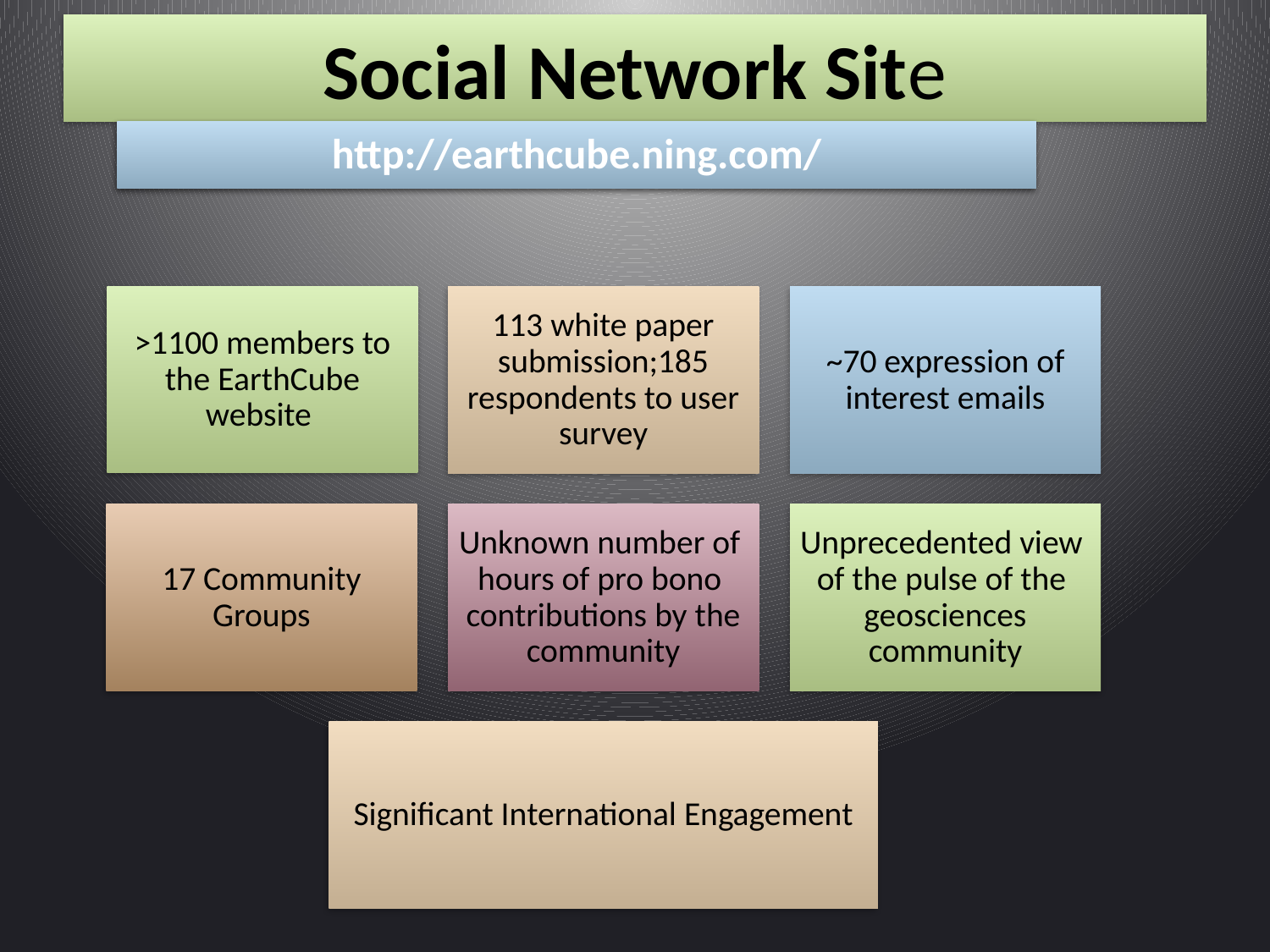

# Social Network Site

http://earthcube.ning.com/
>1100 members to the EarthCube website
113 white paper submission;185 respondents to user survey
~70 expression of interest emails
17 Community Groups
Unknown number of
hours of pro bono
contributions by the
community
Unprecedented view
of the pulse of the
geosciences community
Significant International Engagement